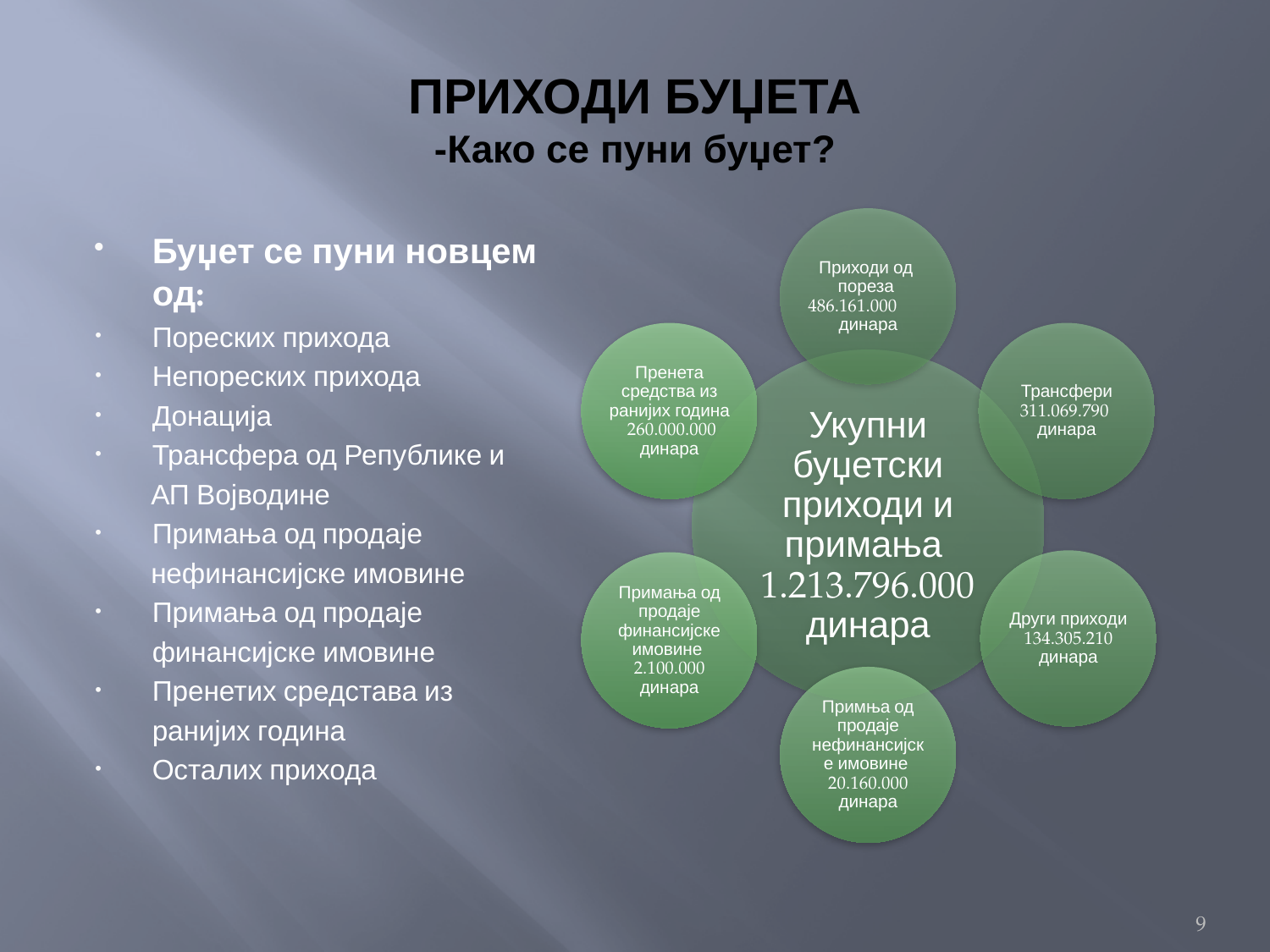

# ПРИХОДИ БУЏЕТА -Како се пуни буџет?
Укупни буџетски приходи и примања  1.213.796.000 динара
Приходи од  пореза  486.161.000        динара
Трансфери 311.069.790  динара
Други приходи  134.305.210  динара
Примња од продаје нефинансијске имовине  20.160.000 динара
Примања од продаје финансијске имовине  2.100.000 динара
Пренета средства из ранијих година  260.000.000 динара
Буџет се пуни новцем од:
Пореских прихода
Непореских прихода
Донација
Трансфера од Републике и
        АП Војводине
Примања од продаје
        нефинансијске имовине
Примања од продаје
	финансијске имовине
Пренетих средстава из
	ранијих година
Осталих прихода

9